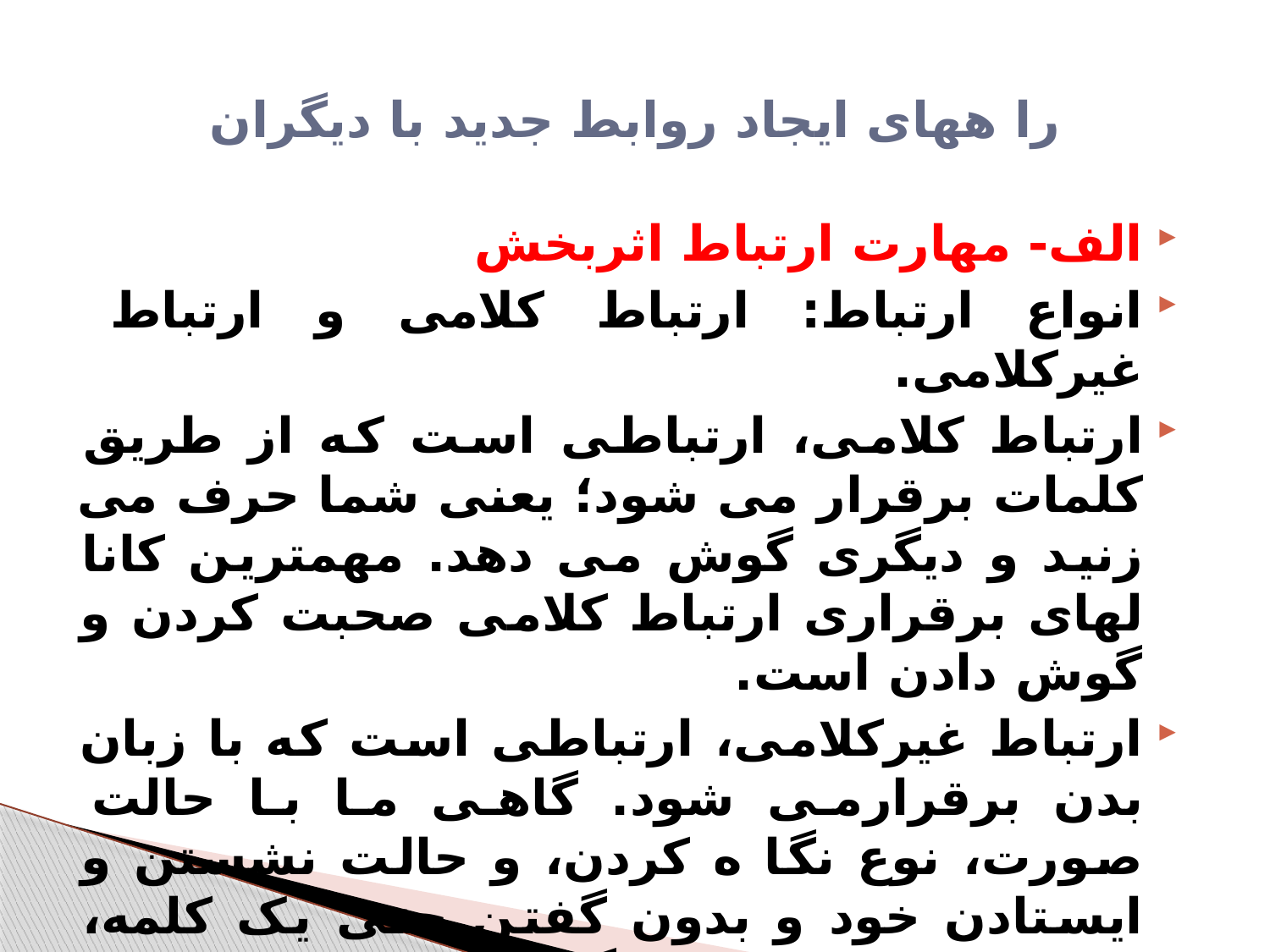

# را ههای ایجاد روابط جدید با دیگران
الف- مهارت ارتباط اثربخش
انواع ارتباط: ارتباط کلامی و ارتباط غیرکلامی.
ارتباط کلامی، ارتباطی است که از طریق کلمات برقرار می شود؛ یعنی شما حرف می زنید و دیگری گوش می دهد. مهمترین کانا لهای برقراری ارتباط کلامی صحبت کردن و گوش دادن است.
ارتباط غیرکلامی، ارتباطی است که با زبان بدن برقرارمی شود. گاهی ما با حالت صورت، نوع نگا ه کردن، و حالت نشستن و ایستادن خود و بدون گفتن حتی یک کلمه، چیزهای زیادی را به دیگران منتقل می کنیم.